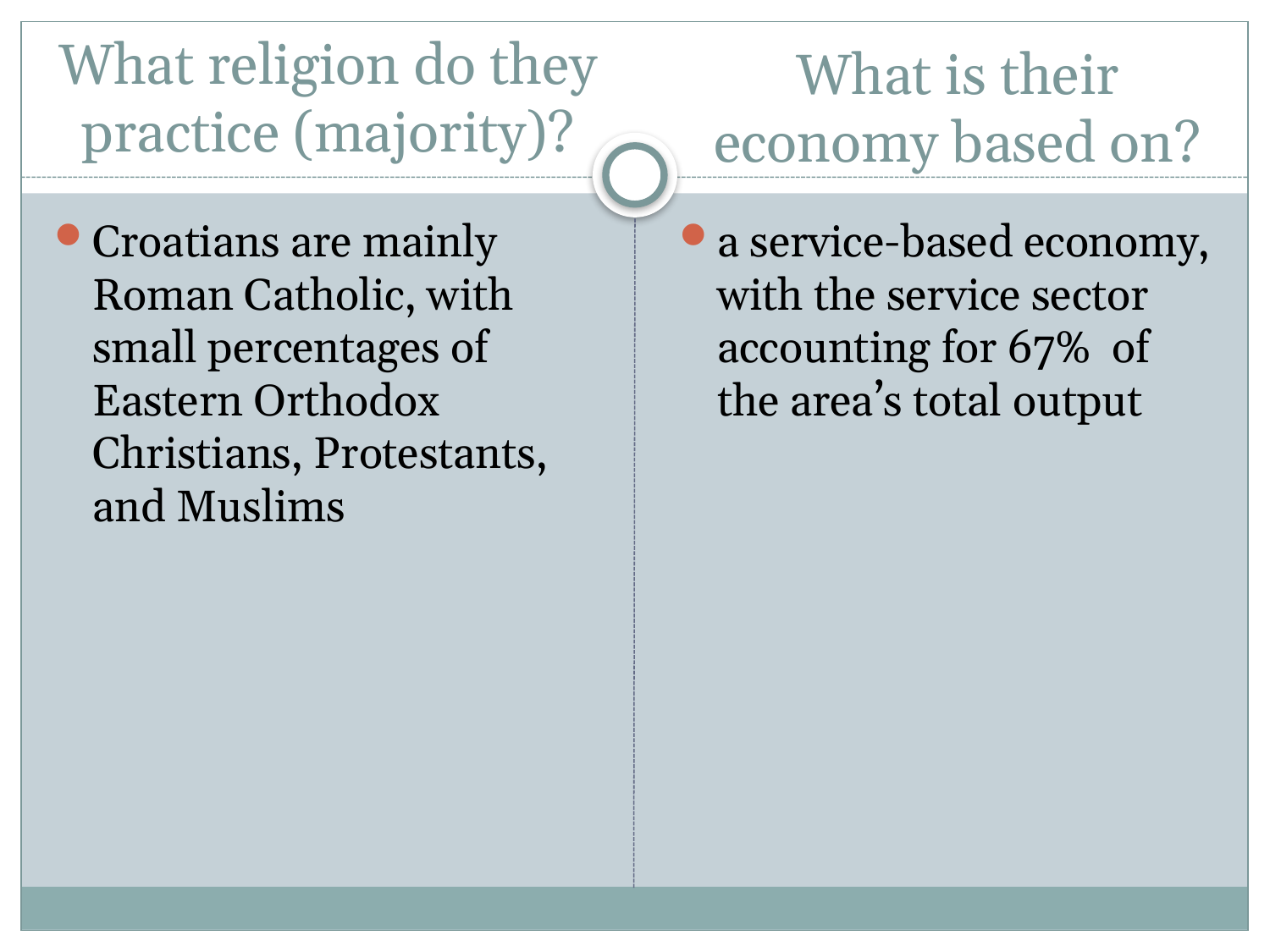

# What religion do they practice (majority)?
What is their economy based on?
Croatians are mainly Roman Catholic, with small percentages of Eastern Orthodox Christians, Protestants, and Muslims
a service-based economy, with the service sector accounting for 67%  of the area’s total output